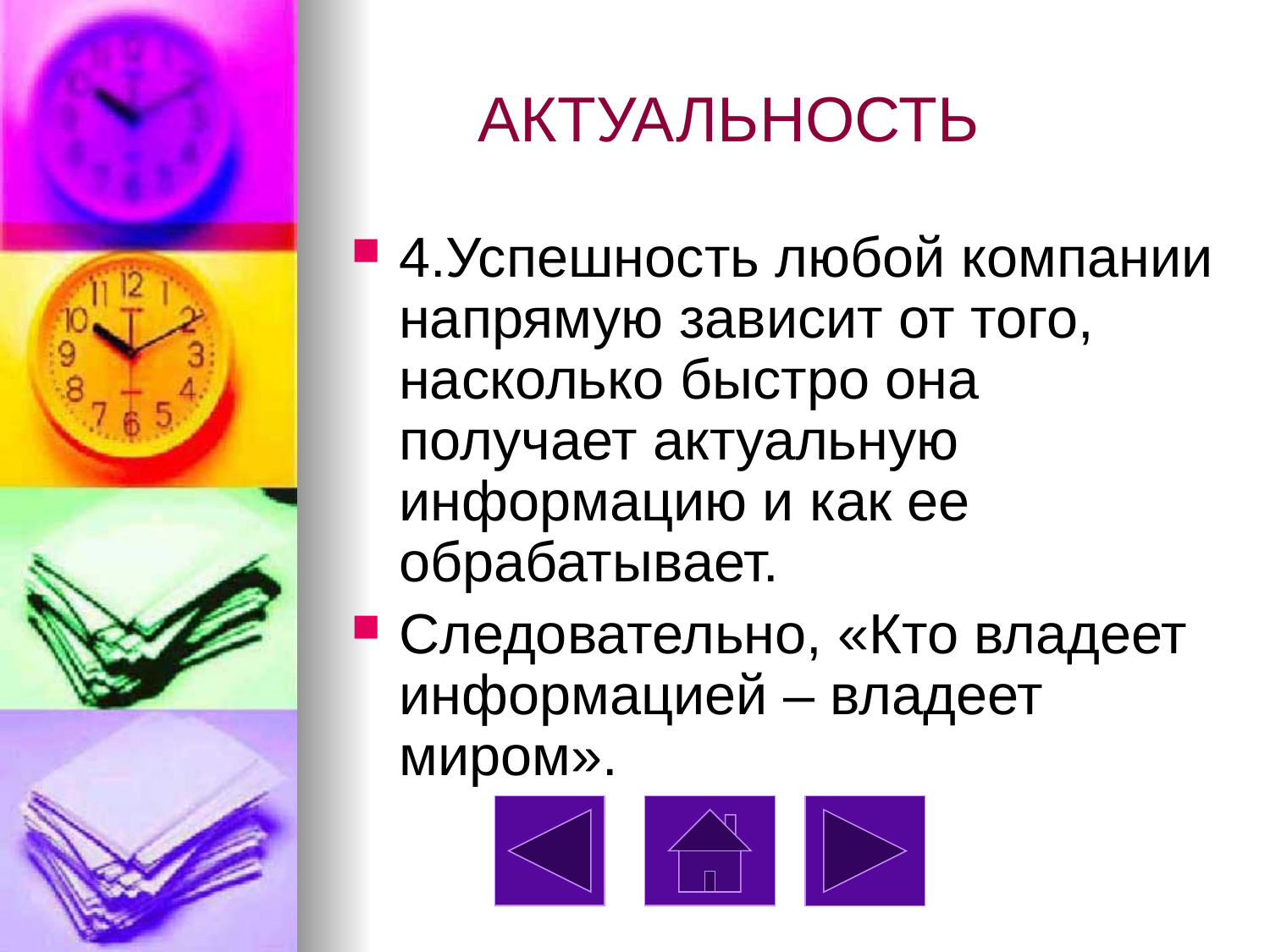

# АКТУАЛЬНОСТЬ
4.Успешность любой компании напрямую зависит от того, насколько быстро она получает актуальную информацию и как ее обрабатывает.
Следовательно, «Кто владеет информацией – владеет миром».